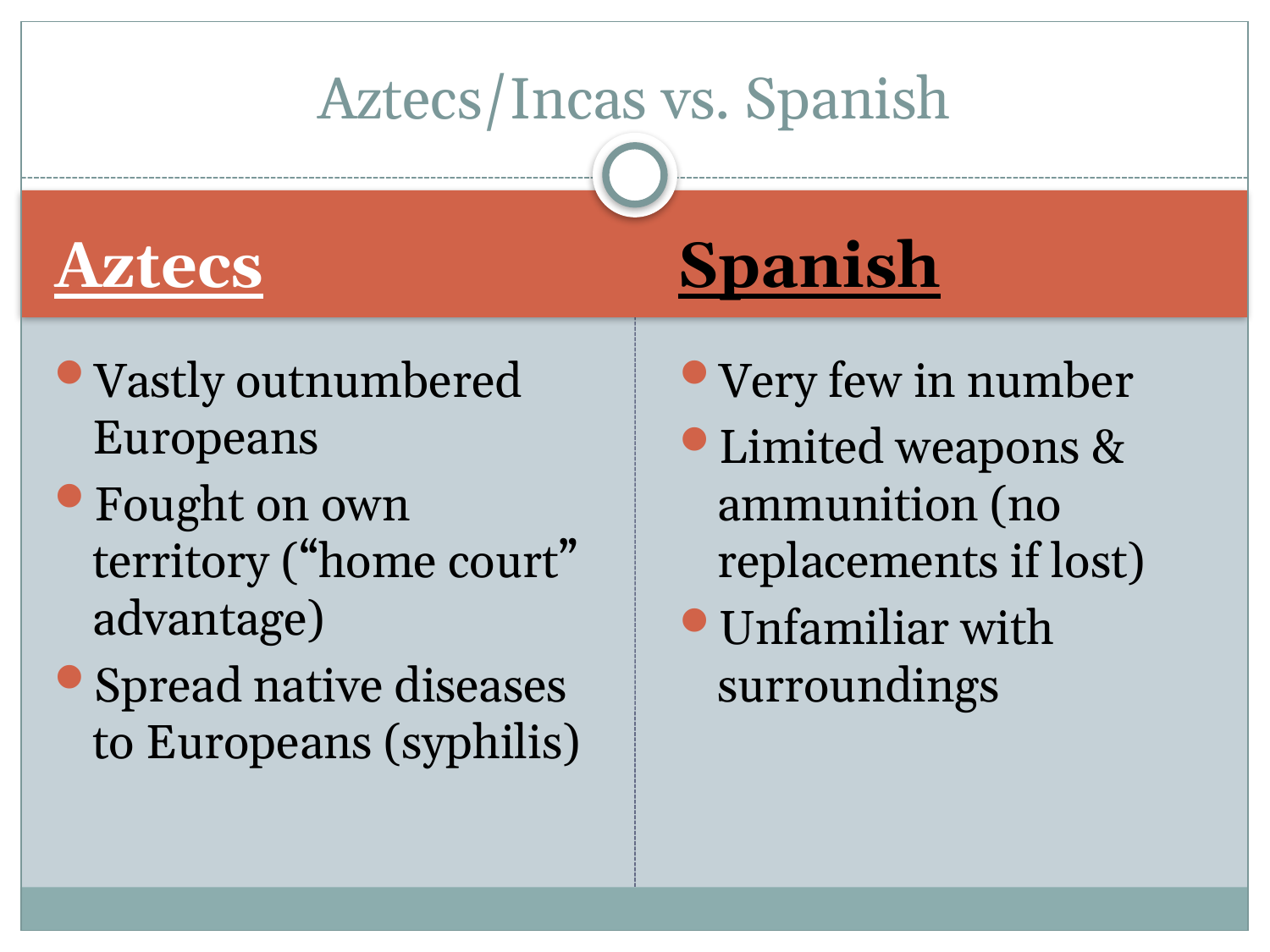

# Aztecs/Incas vs. Spanish
Aztecs
Spanish
Vastly outnumbered Europeans
Fought on own territory (“home court” advantage)
Spread native diseases to Europeans (syphilis)
Very few in number
Limited weapons & ammunition (no replacements if lost)
Unfamiliar with surroundings